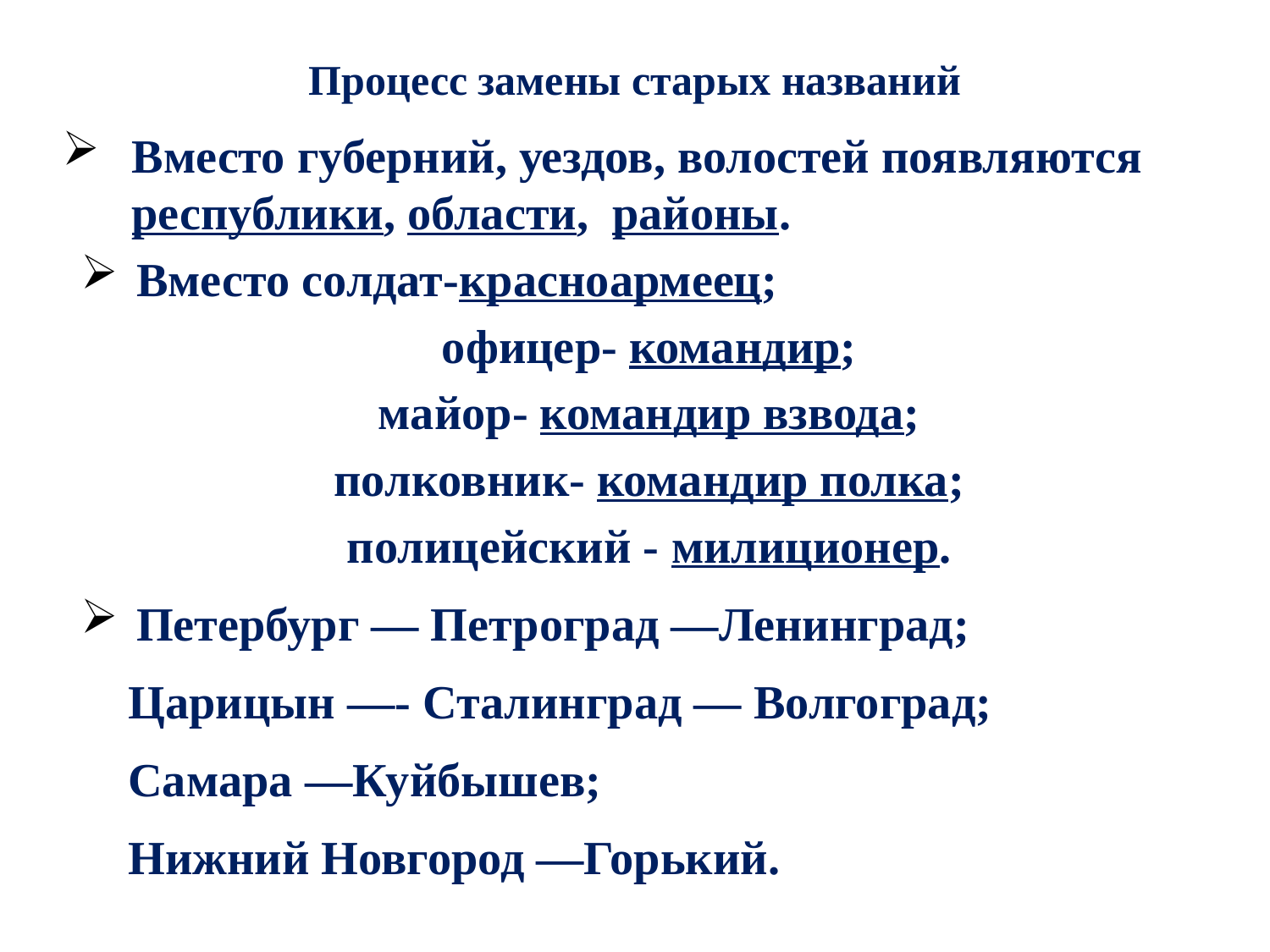

# Процесс замены старых названий
Вместо губерний, уездов, волостей появляются республики, области,  районы.
Вместо солдат-красноармеец;
офицер- командир;
майор- командир взвода;
полковник- командир полка;
полицейский - милиционер.
Петербург — Петроград —Ленинград;
    Царицын —- Сталинград — Волгоград;
    Самара —Куйбышев;
    Нижний Новгород —Горький.